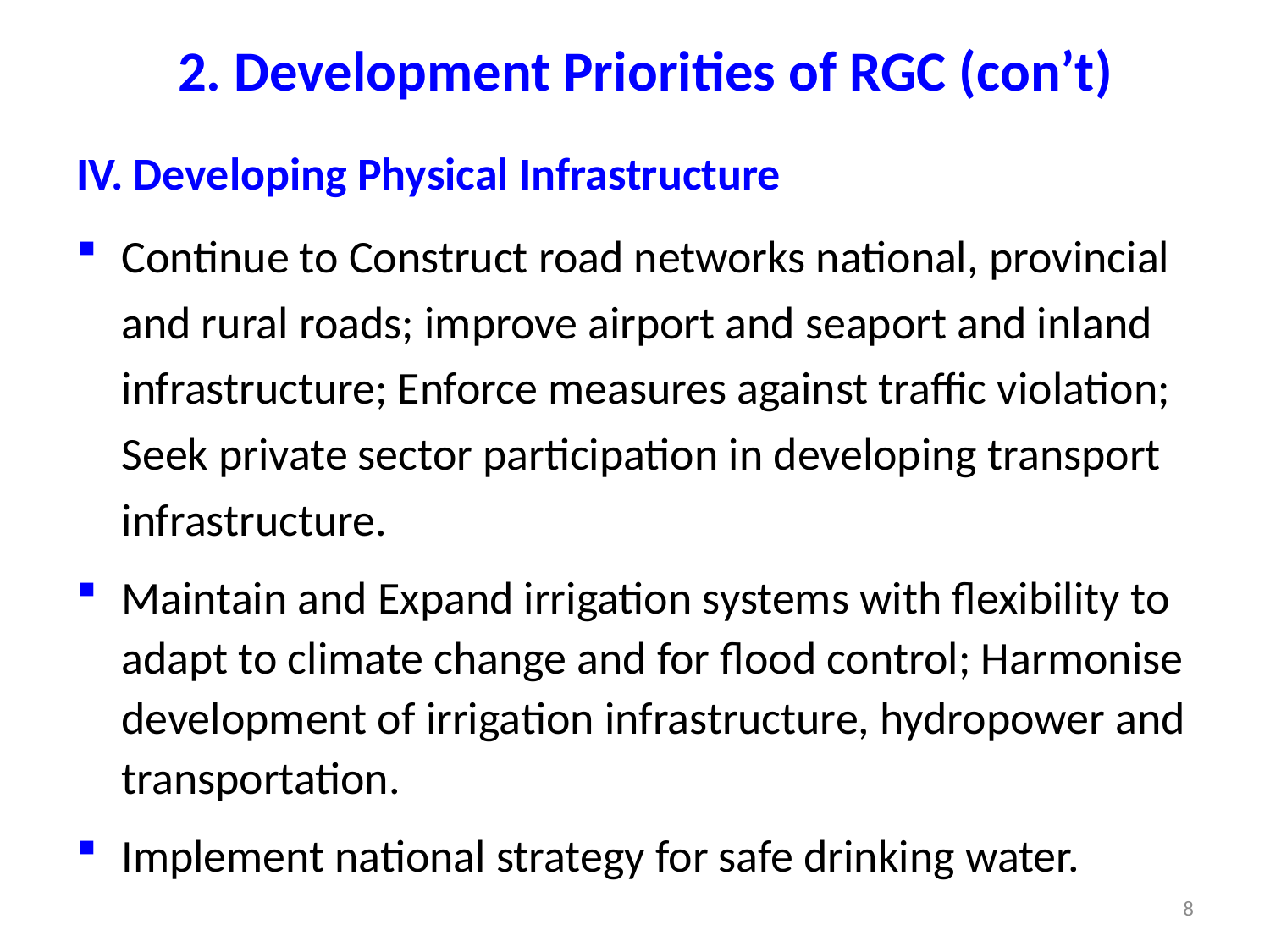

# 2. Development Priorities of RGC (con’t)
IV. Developing Physical Infrastructure
Continue to Construct road networks national, provincial and rural roads; improve airport and seaport and inland infrastructure; Enforce measures against traffic violation; Seek private sector participation in developing transport infrastructure.
Maintain and Expand irrigation systems with flexibility to adapt to climate change and for flood control; Harmonise development of irrigation infrastructure, hydropower and transportation.
Implement national strategy for safe drinking water.
8